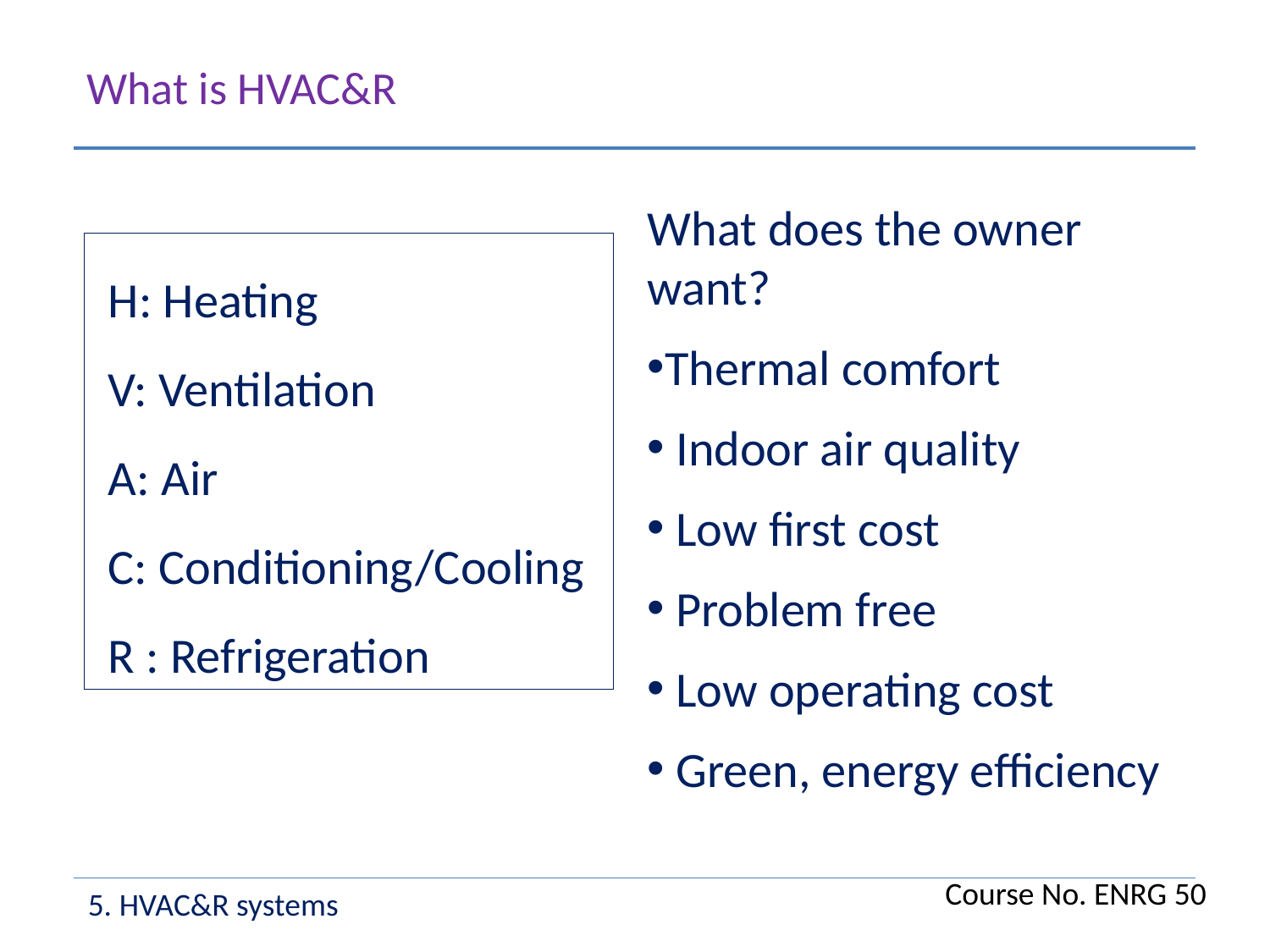

What is HVAC&R
What does the owner want?
Thermal comfort
 Indoor air quality
 Low first cost
 Problem free
 Low operating cost
 Green, energy efficiency
 H: Heating
 V: Ventilation
 A: Air
 C: Conditioning/Cooling
 R : Refrigeration
Course No. ENRG 50
5. HVAC&R systems